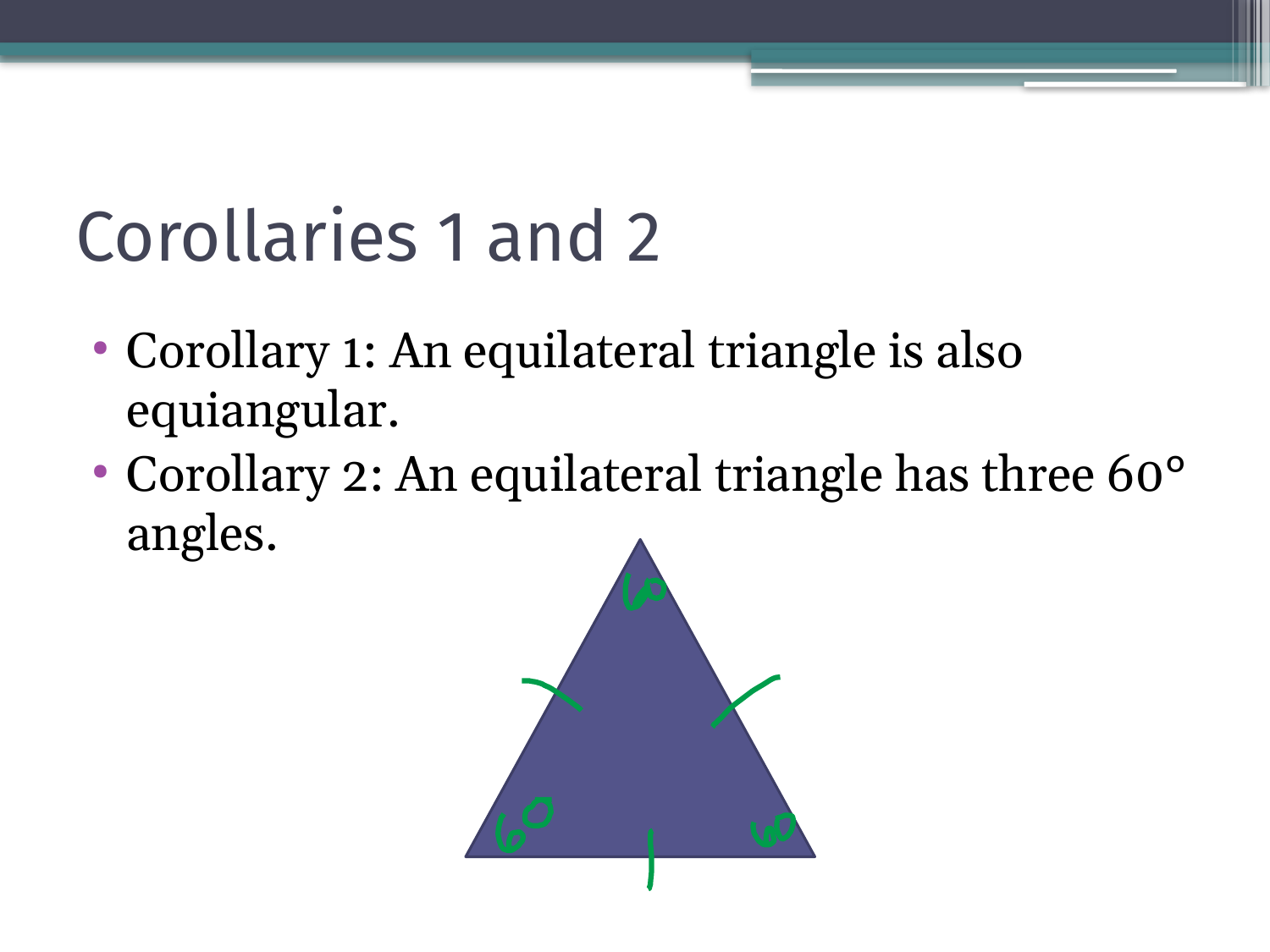

# Corollaries 1 and 2
Corollary 1: An equilateral triangle is also equiangular.
Corollary 2: An equilateral triangle has three 60° angles.